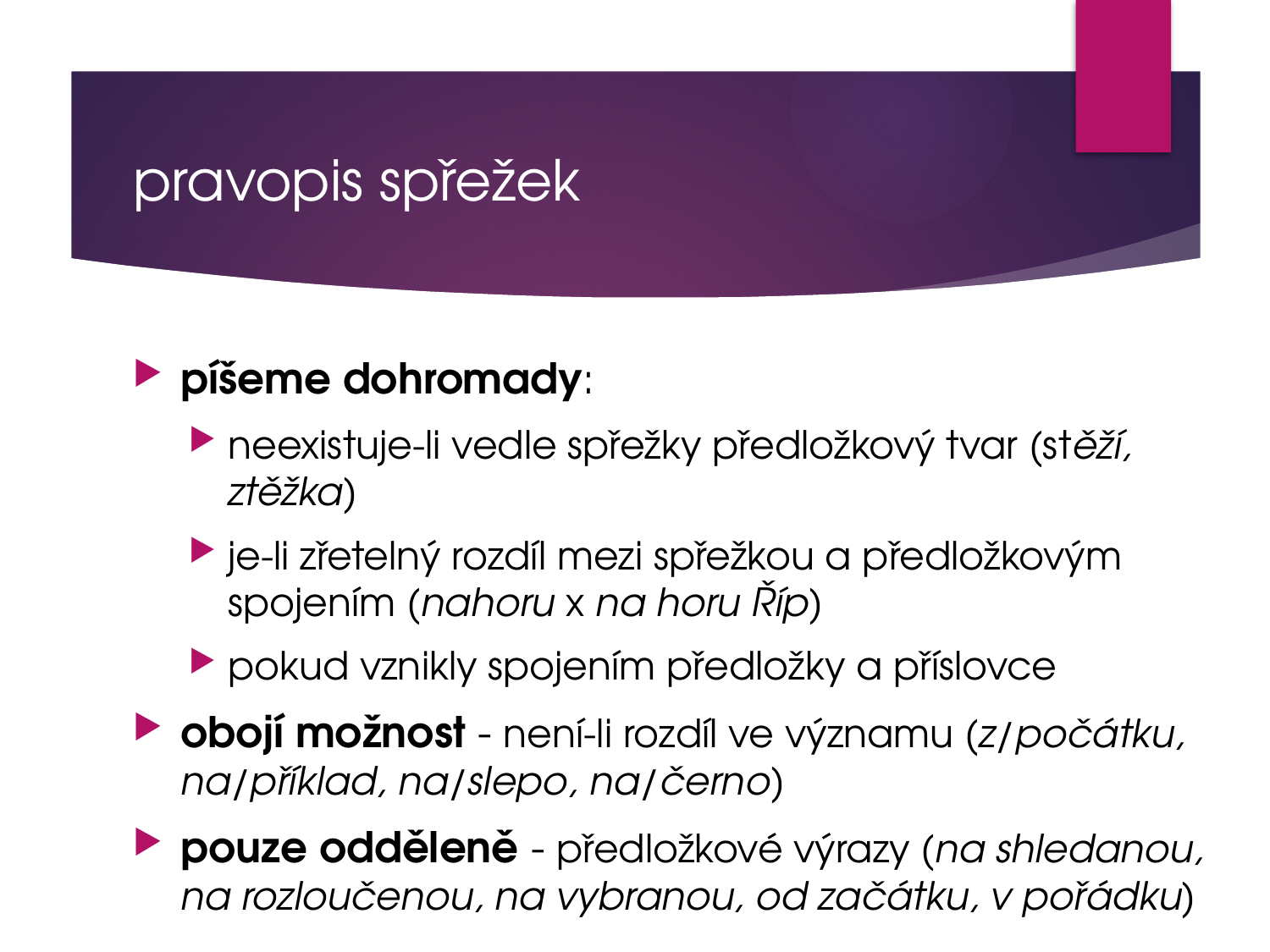

# pravopis spřežek
píšeme dohromady:
neexistuje-li vedle spřežky předložkový tvar (stěží, ztěžka)
je-li zřetelný rozdíl mezi spřežkou a předložkovým spojením (nahoru x na horu Říp)
pokud vznikly spojením předložky a příslovce
obojí možnost - není-li rozdíl ve významu (z/počátku, na/příklad, na/slepo, na/černo)
pouze odděleně - předložkové výrazy (na shledanou, na rozloučenou, na vybranou, od začátku, v pořádku)